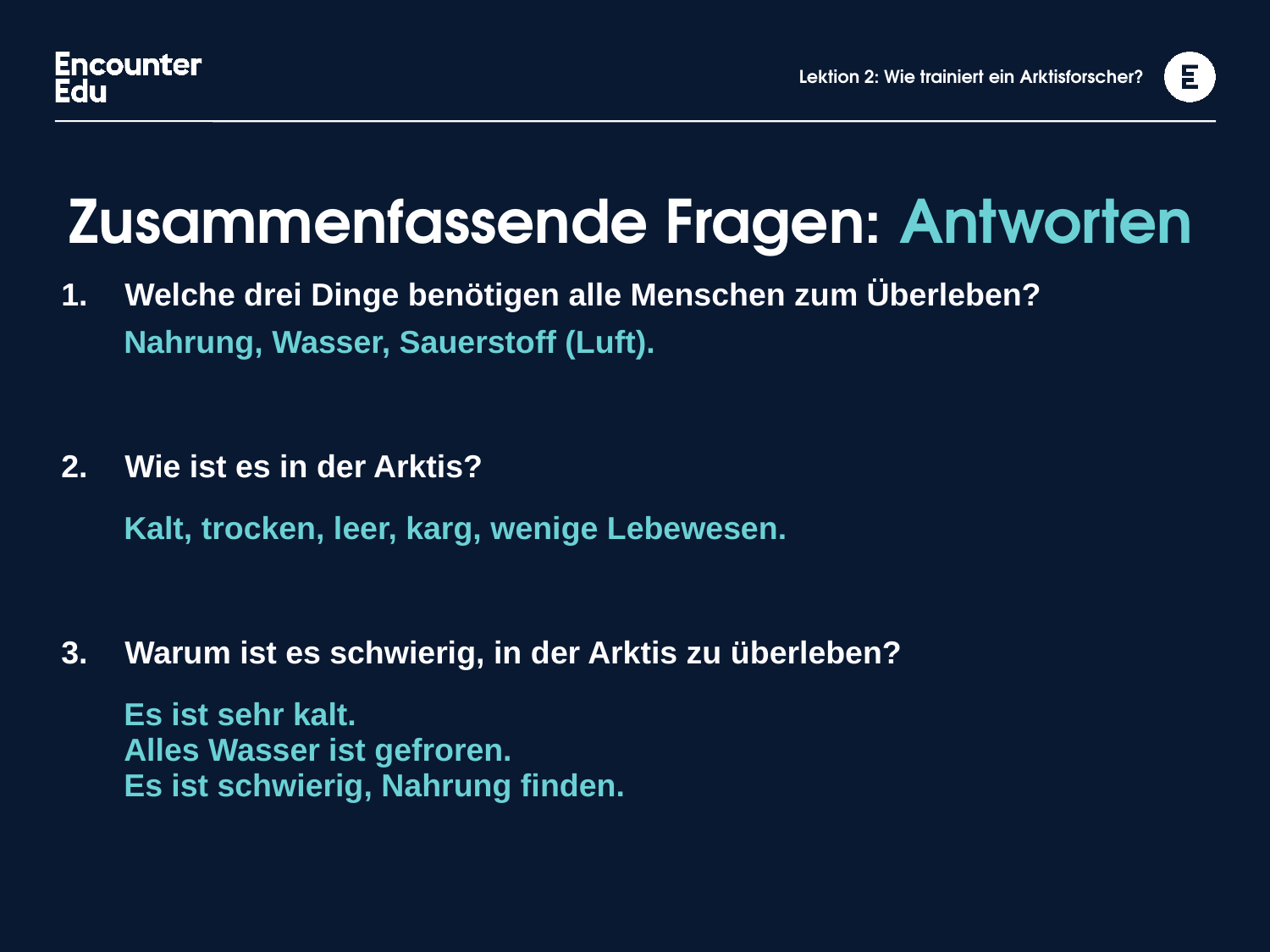

# Lektion 2: Wie trainiert ein Arktisforscher?
Zusammenfassende Fragen: Antworten
| Welche drei Dinge benötigen alle Menschen zum Überleben? |
| --- |
| Nahrung, Wasser, Sauerstoff (Luft). |
| Wie ist es in der Arktis? |
| Kalt, trocken, leer, karg, wenige Lebewesen. |
| Warum ist es schwierig, in der Arktis zu überleben? |
| Es ist sehr kalt. Alles Wasser ist gefroren. Es ist schwierig, Nahrung finden. |